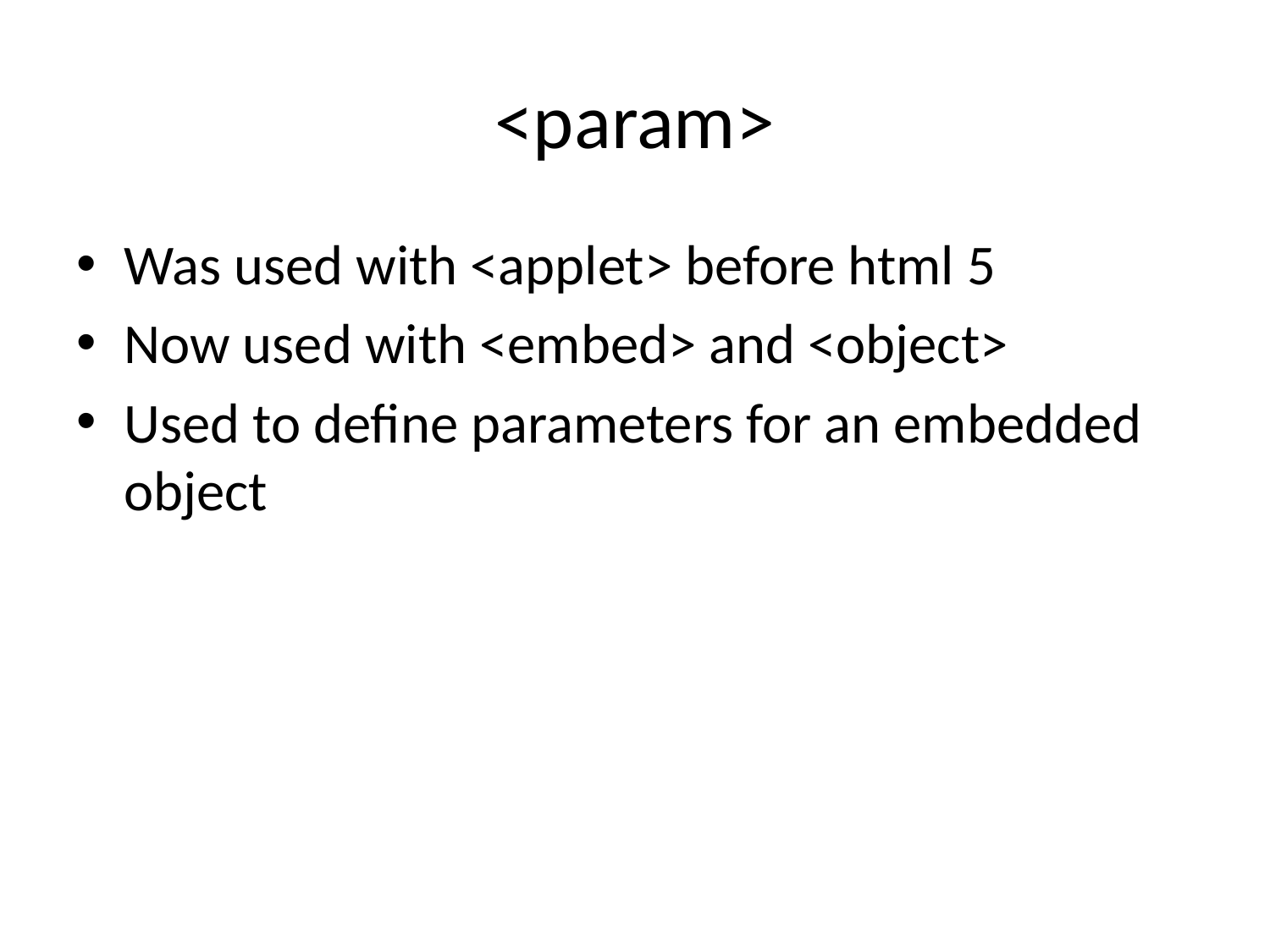

# <param>
Was used with <applet> before html 5
Now used with <embed> and <object>
Used to define parameters for an embedded object